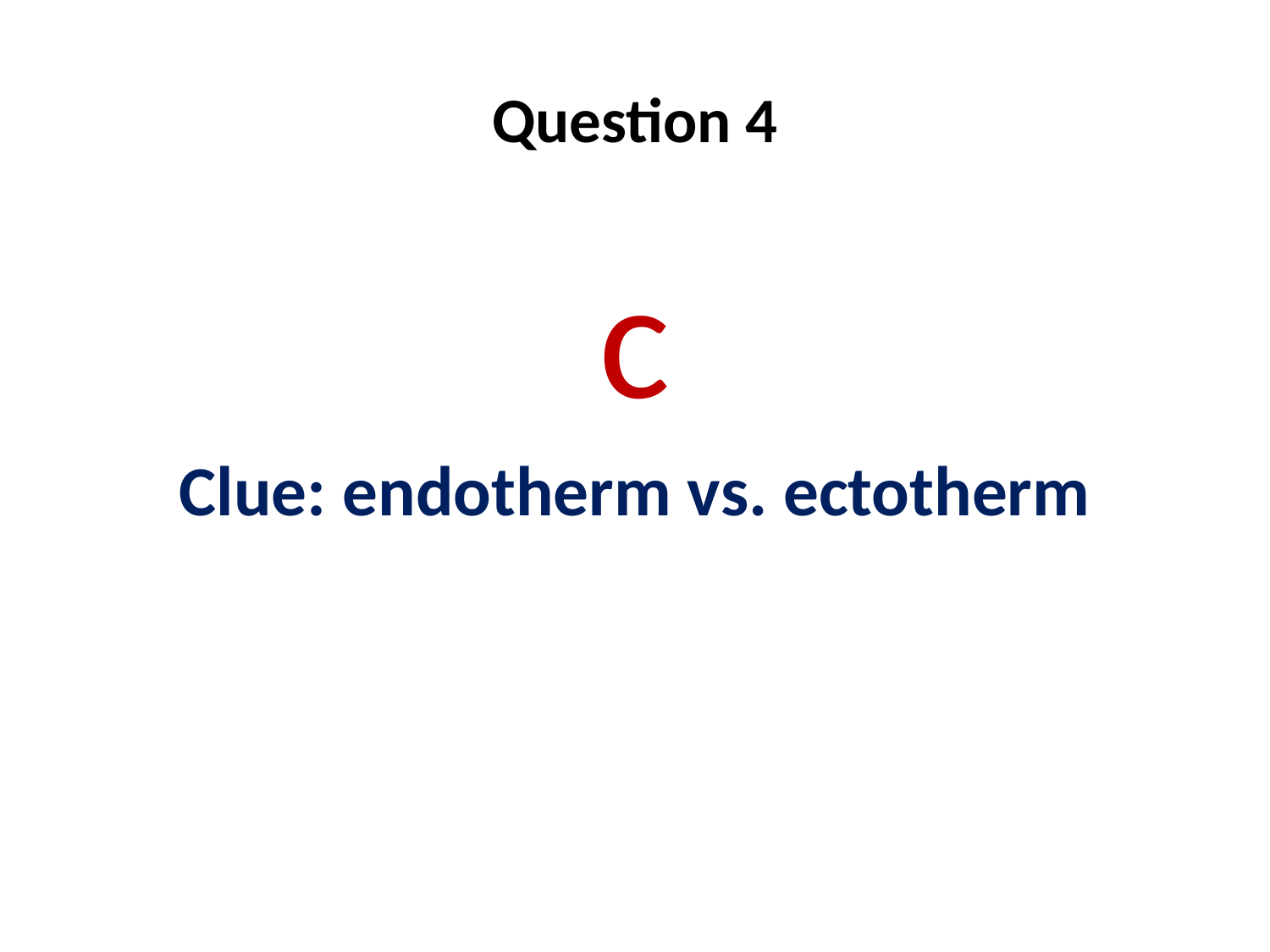

# Question 4
c
Clue: endotherm vs. ectotherm